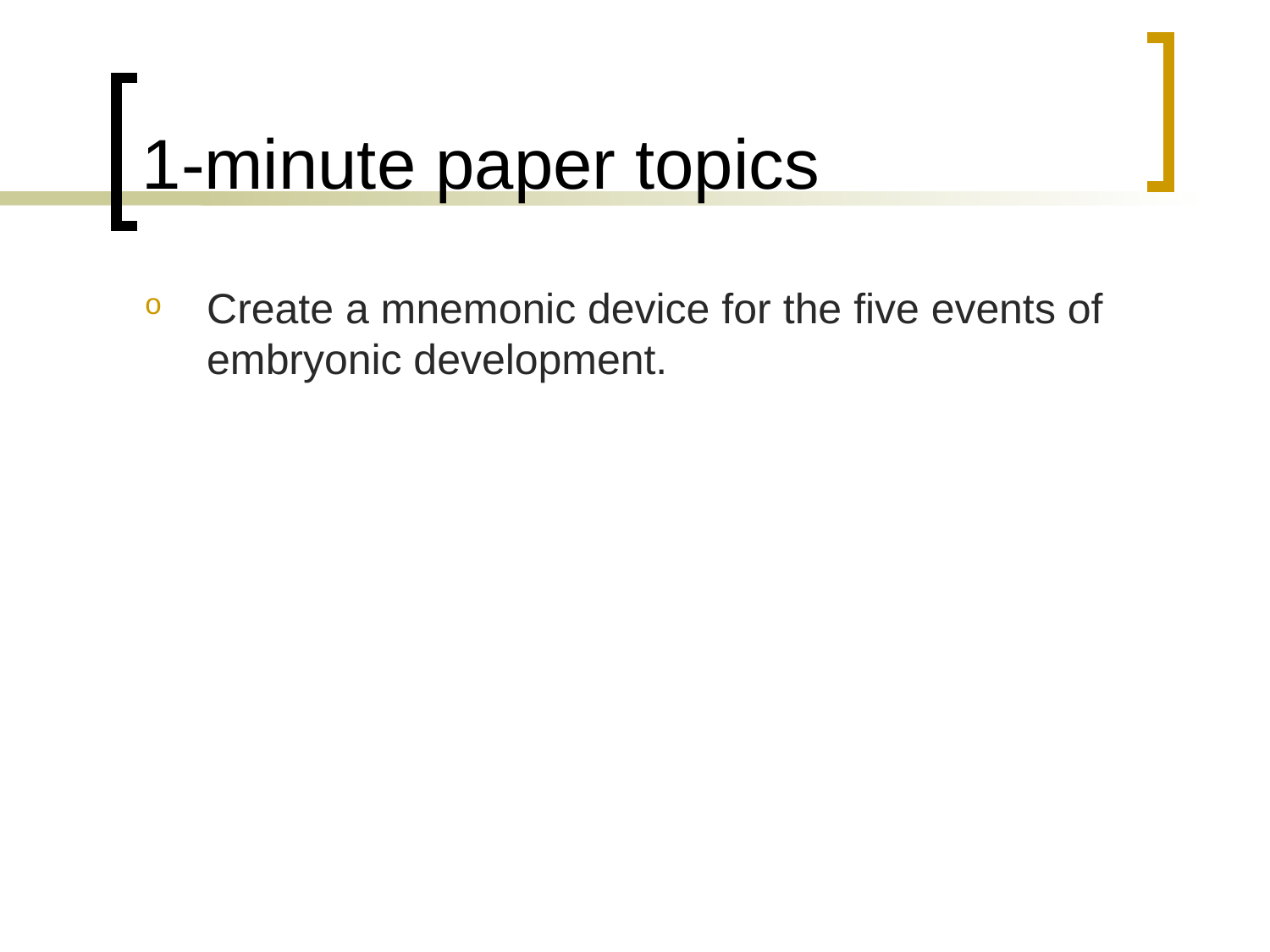

# 1-minute paper topics
Create a mnemonic device for the five events of embryonic development.